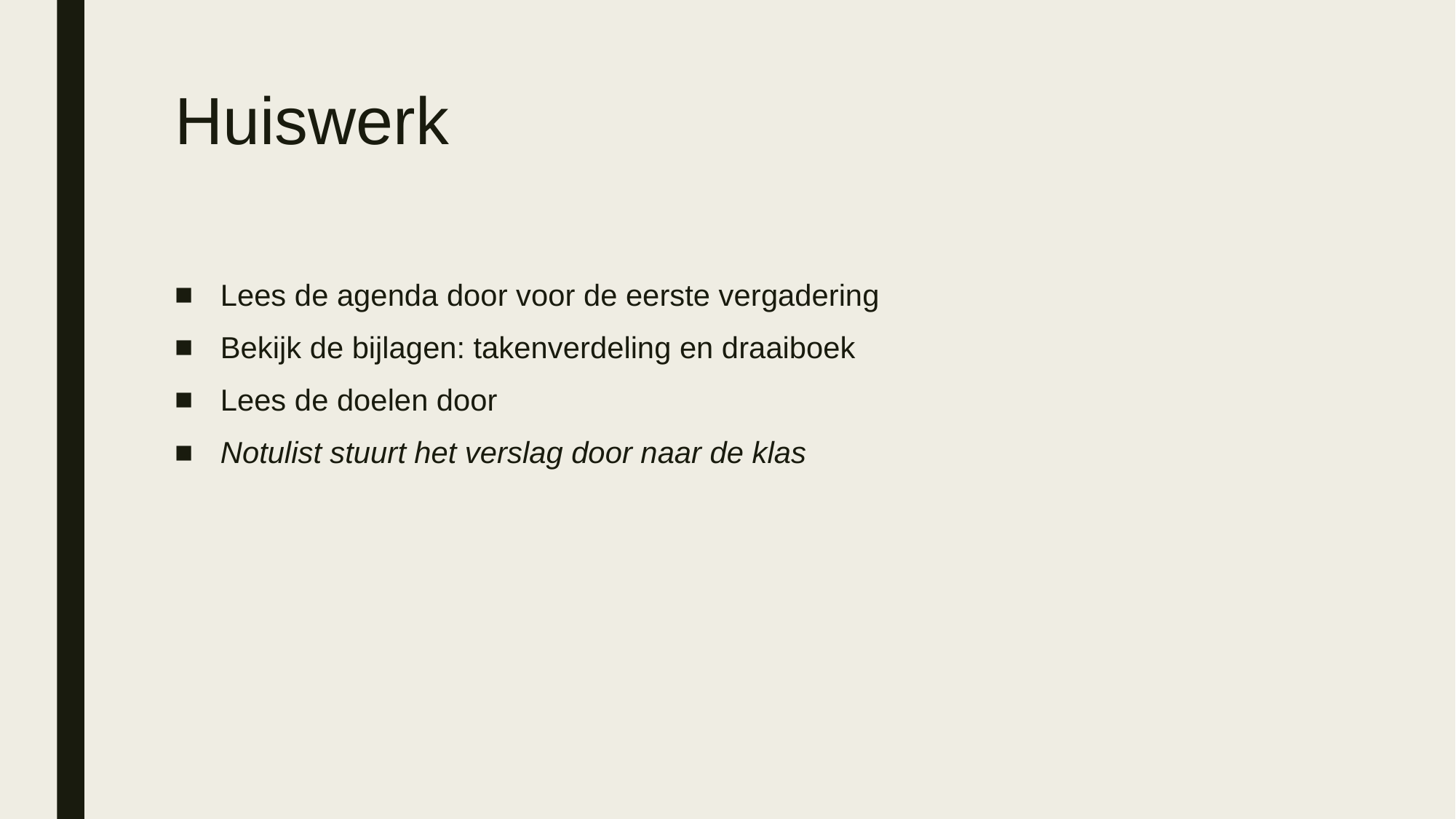

# Huiswerk
Lees de agenda door voor de eerste vergadering
Bekijk de bijlagen: takenverdeling en draaiboek
Lees de doelen door
Notulist stuurt het verslag door naar de klas